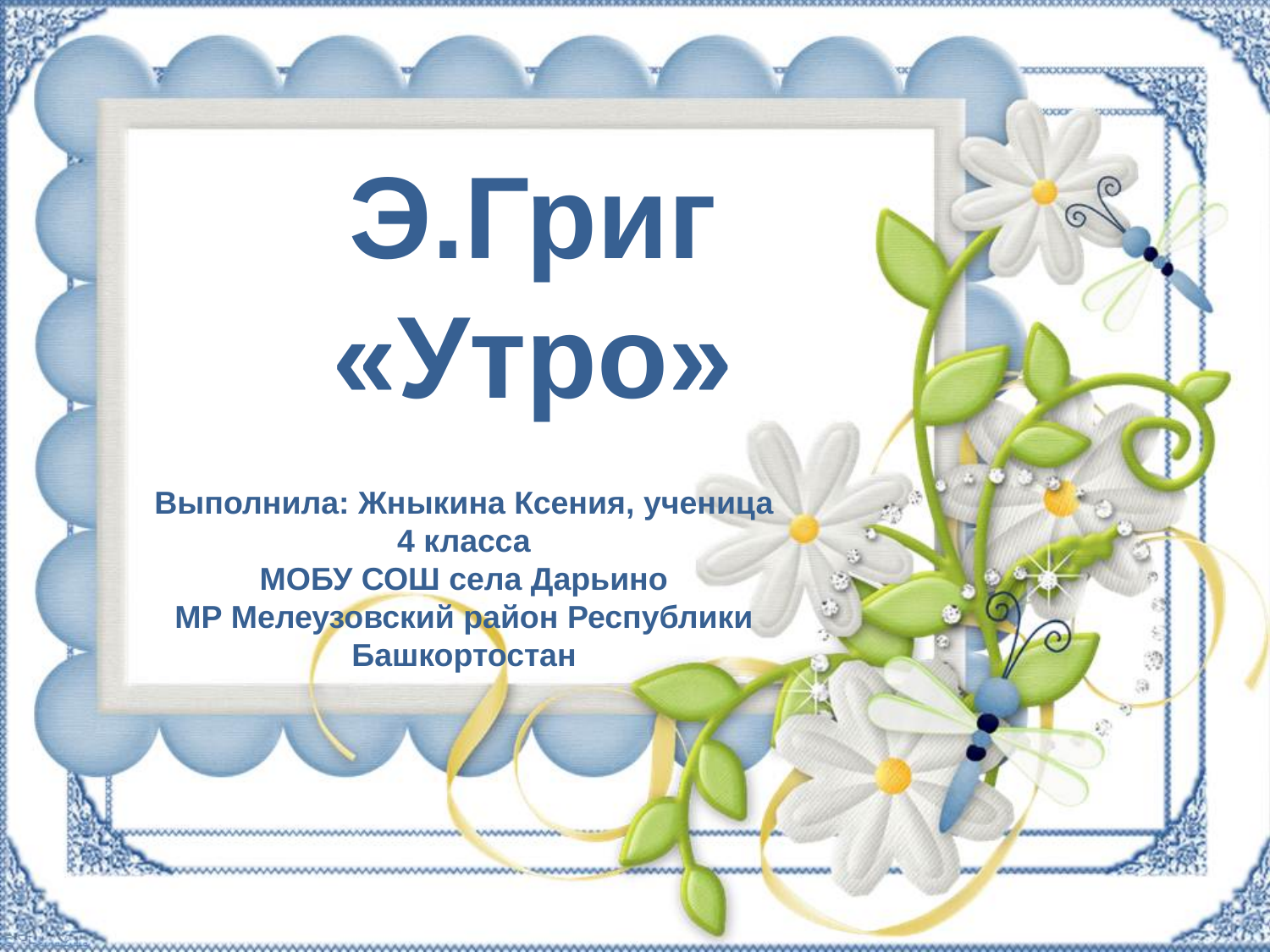

Э.Григ
«Утро»
Выполнила: Жныкина Ксения, ученица 4 класса
МОБУ СОШ села Дарьино
МР Мелеузовский район Республики Башкортостан